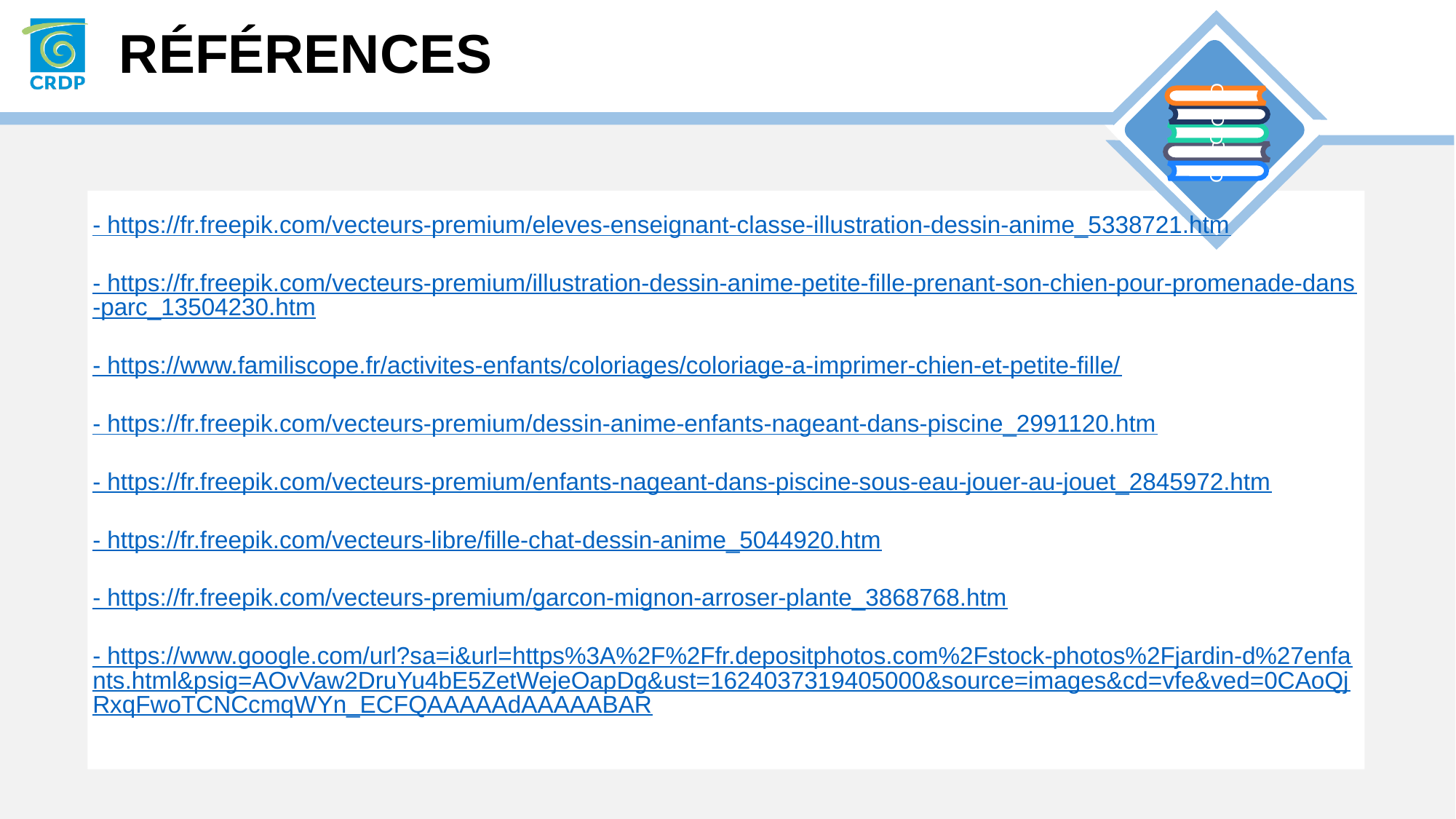

- https://fr.freepik.com/vecteurs-premium/eleves-enseignant-classe-illustration-dessin-anime_5338721.htm

- https://fr.freepik.com/vecteurs-premium/illustration-dessin-anime-petite-fille-prenant-son-chien-pour-promenade-dans-parc_13504230.htm

- https://www.familiscope.fr/activites-enfants/coloriages/coloriage-a-imprimer-chien-et-petite-fille/

- https://fr.freepik.com/vecteurs-premium/dessin-anime-enfants-nageant-dans-piscine_2991120.htm

- https://fr.freepik.com/vecteurs-premium/enfants-nageant-dans-piscine-sous-eau-jouer-au-jouet_2845972.htm

- https://fr.freepik.com/vecteurs-libre/fille-chat-dessin-anime_5044920.htm

- https://fr.freepik.com/vecteurs-premium/garcon-mignon-arroser-plante_3868768.htm

- https://www.google.com/url?sa=i&url=https%3A%2F%2Ffr.depositphotos.com%2Fstock-photos%2Fjardin-d%27enfants.html&psig=AOvVaw2DruYu4bE5ZetWejeOapDg&ust=1624037319405000&source=images&cd=vfe&ved=0CAoQjRxqFwoTCNCcmqWYn_ECFQAAAAAdAAAAABAR